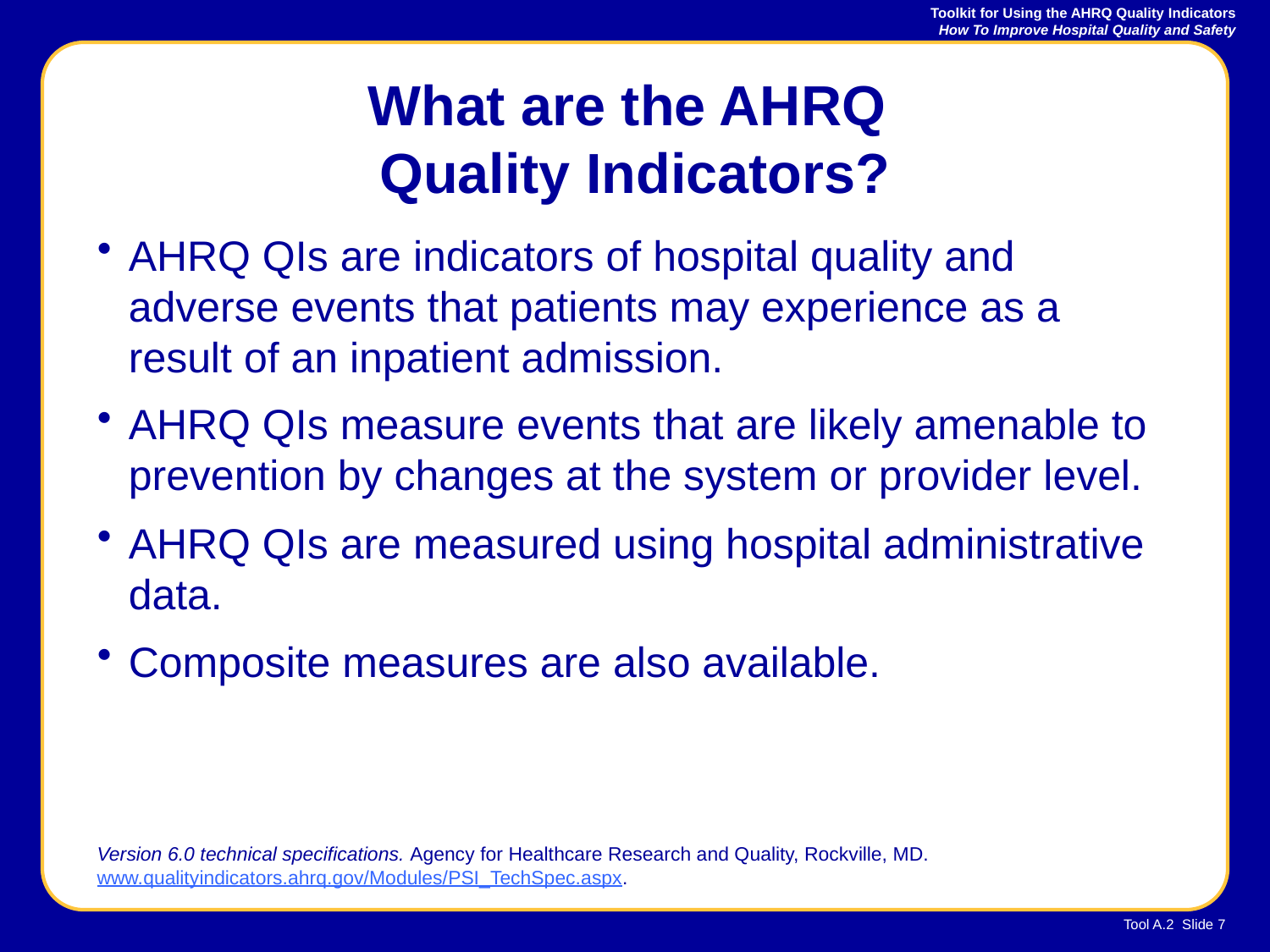

# What are the AHRQ Quality Indicators?
AHRQ QIs are indicators of hospital quality and adverse events that patients may experience as a result of an inpatient admission.
AHRQ QIs measure events that are likely amenable to prevention by changes at the system or provider level.
AHRQ QIs are measured using hospital administrative data.
Composite measures are also available.
Version 6.0 technical specifications. Agency for Healthcare Research and Quality, Rockville, MD. www.qualityindicators.ahrq.gov/Modules/PSI_TechSpec.aspx.